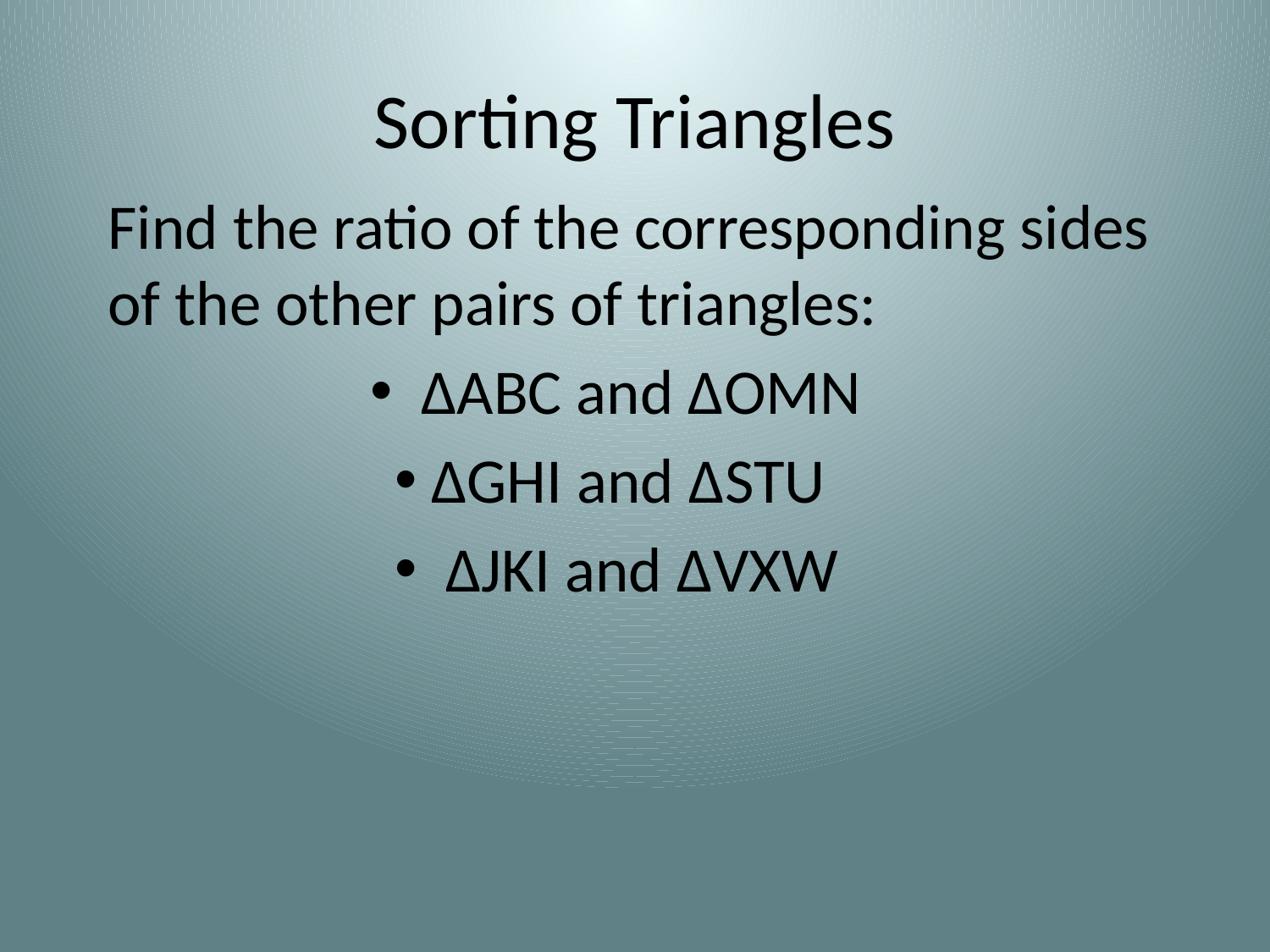

# Sorting Triangles
Find the ratio of the corresponding sides of the other pairs of triangles:
  ΔABC and ΔOMN
 ΔGHI and ΔSTU
  ΔJKI and ΔVXW